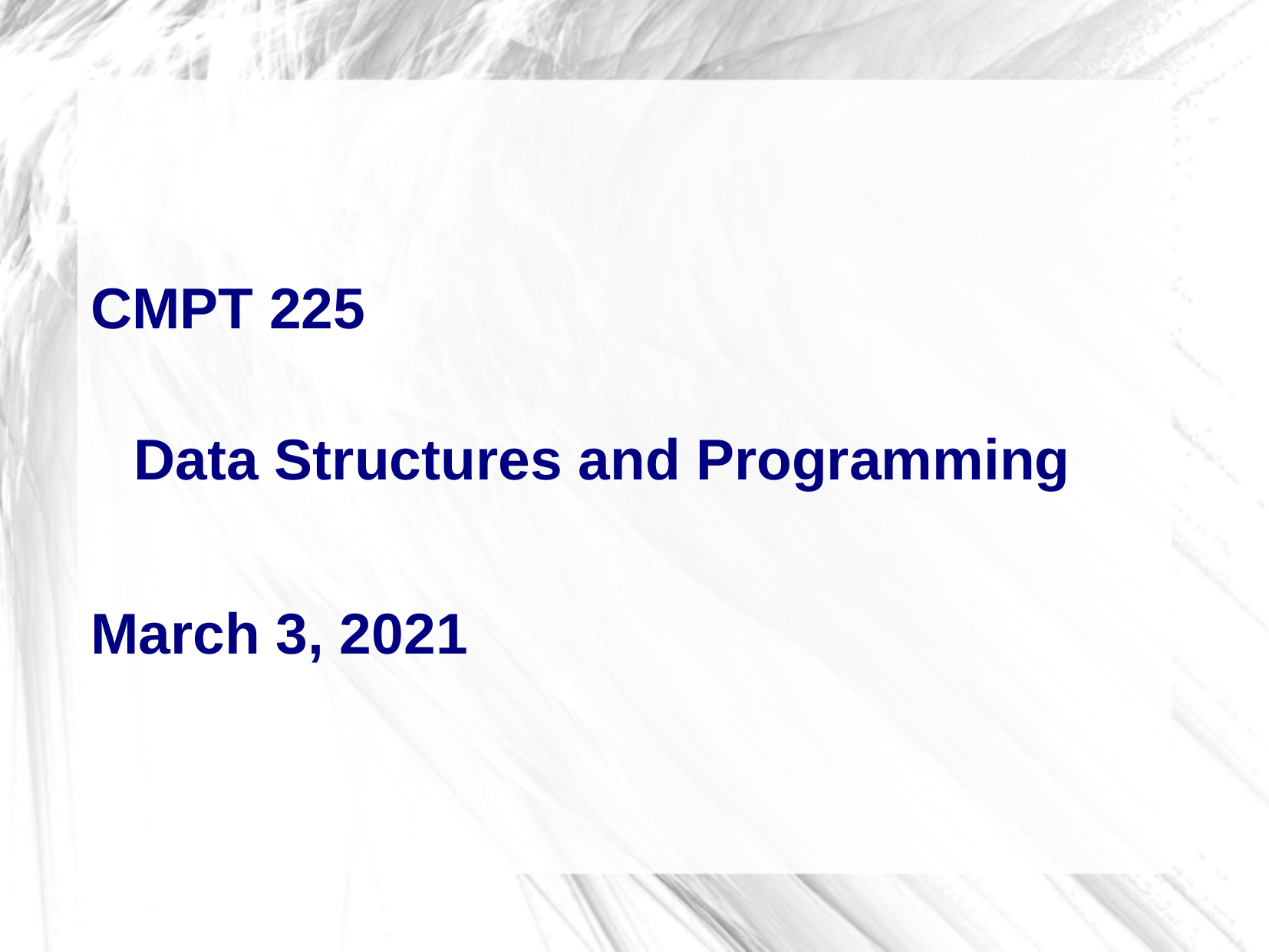

# CMPT 225
Data Structures and Programming

March 3, 2021